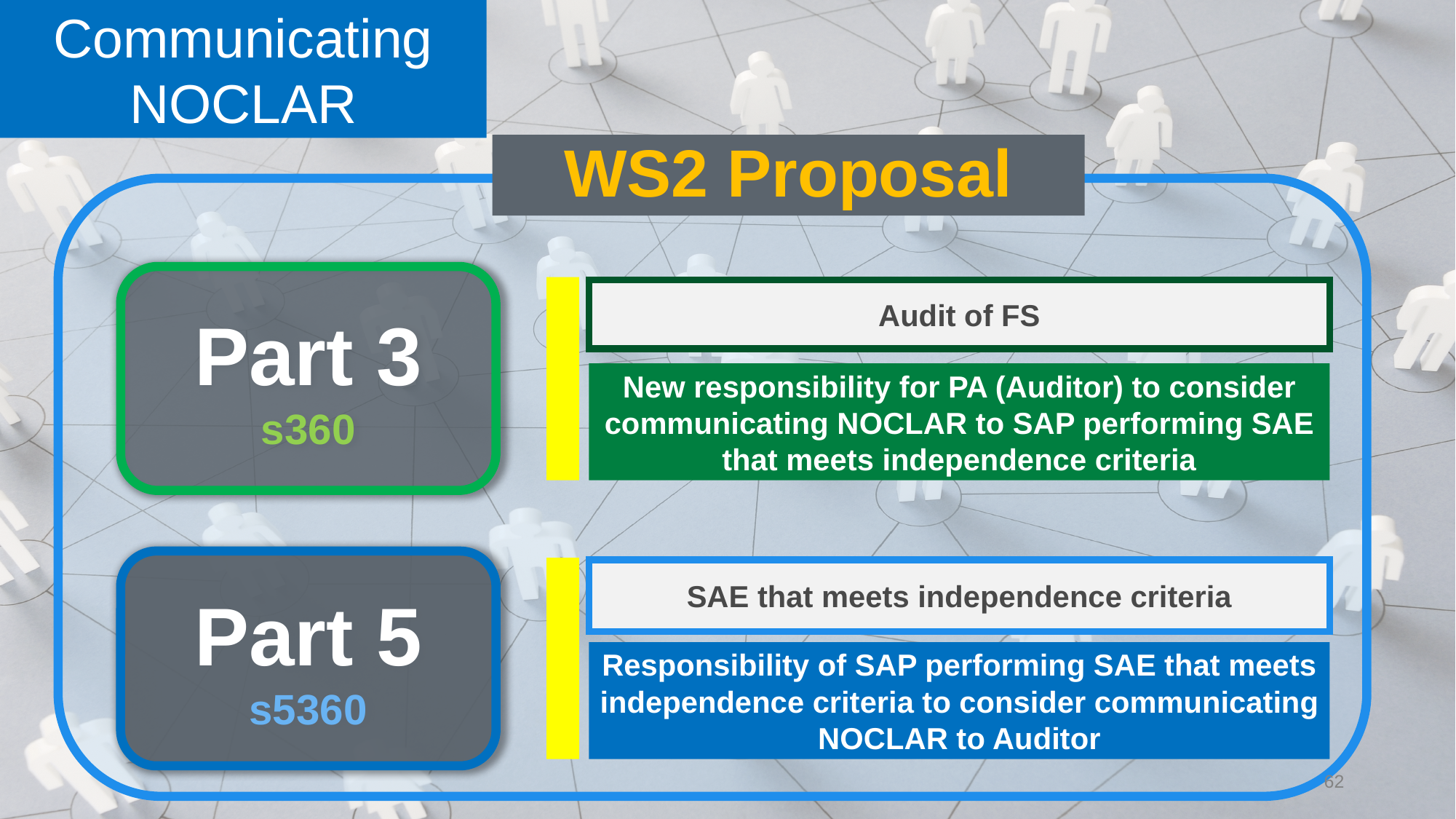

Communicating NOCLAR
WS2 Proposal

Part 3
s360

Audit of FS
New responsibility for PA (Auditor) to consider communicating NOCLAR to SAP performing SAE that meets independence criteria
Part 5
s5360

SAE that meets independence criteria
Responsibility of SAP performing SAE that meets independence criteria to consider communicating NOCLAR to Auditor
62